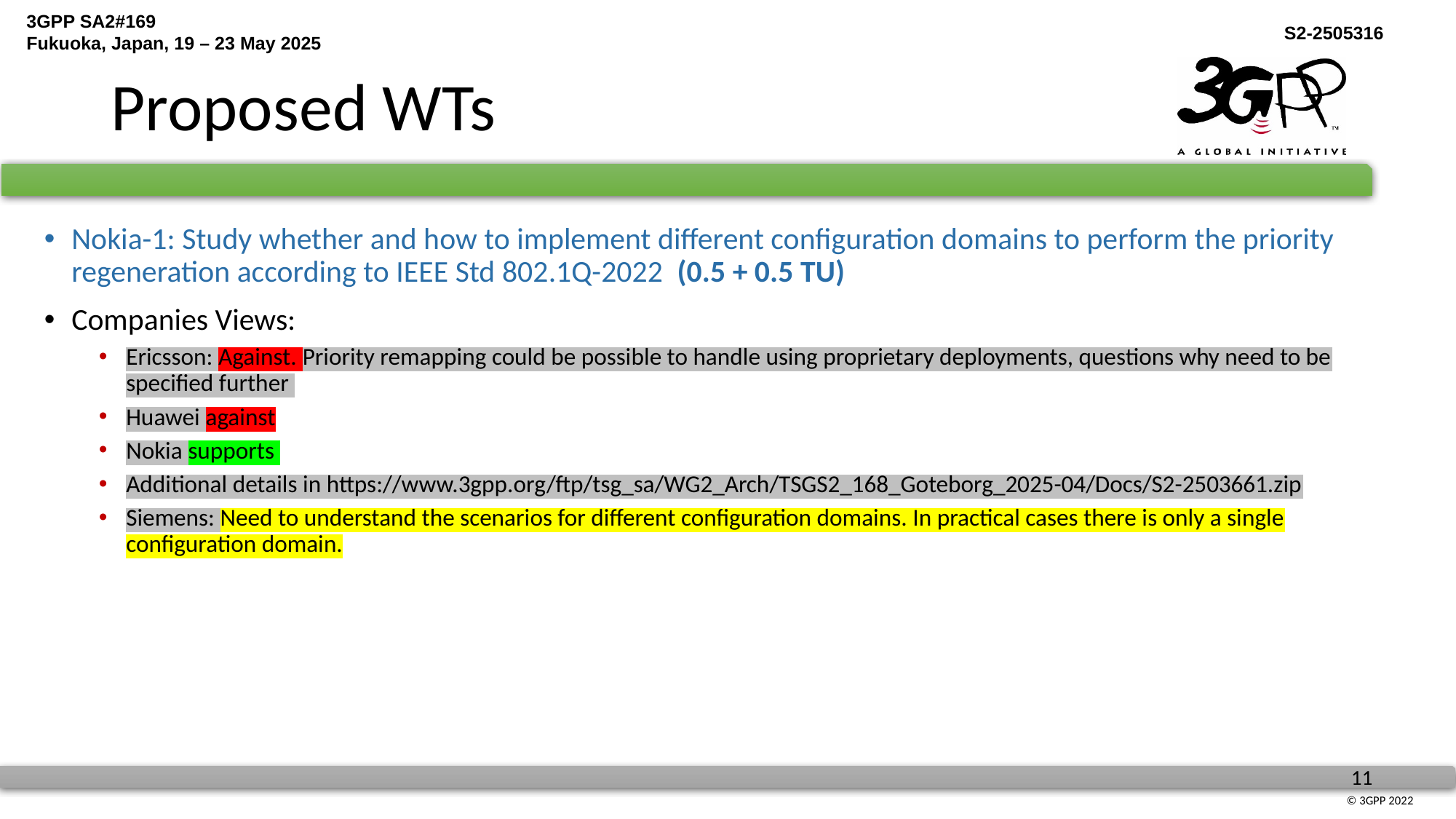

# Proposed WTs
Nokia-1: Study whether and how to implement different configuration domains to perform the priority regeneration according to IEEE Std 802.1Q-2022  (0.5 + 0.5 TU)
Companies Views:
Ericsson: Against. Priority remapping could be possible to handle using proprietary deployments, questions why need to be specified further
Huawei against
Nokia supports
Additional details in https://www.3gpp.org/ftp/tsg_sa/WG2_Arch/TSGS2_168_Goteborg_2025-04/Docs/S2-2503661.zip
Siemens: Need to understand the scenarios for different configuration domains. In practical cases there is only a single configuration domain.